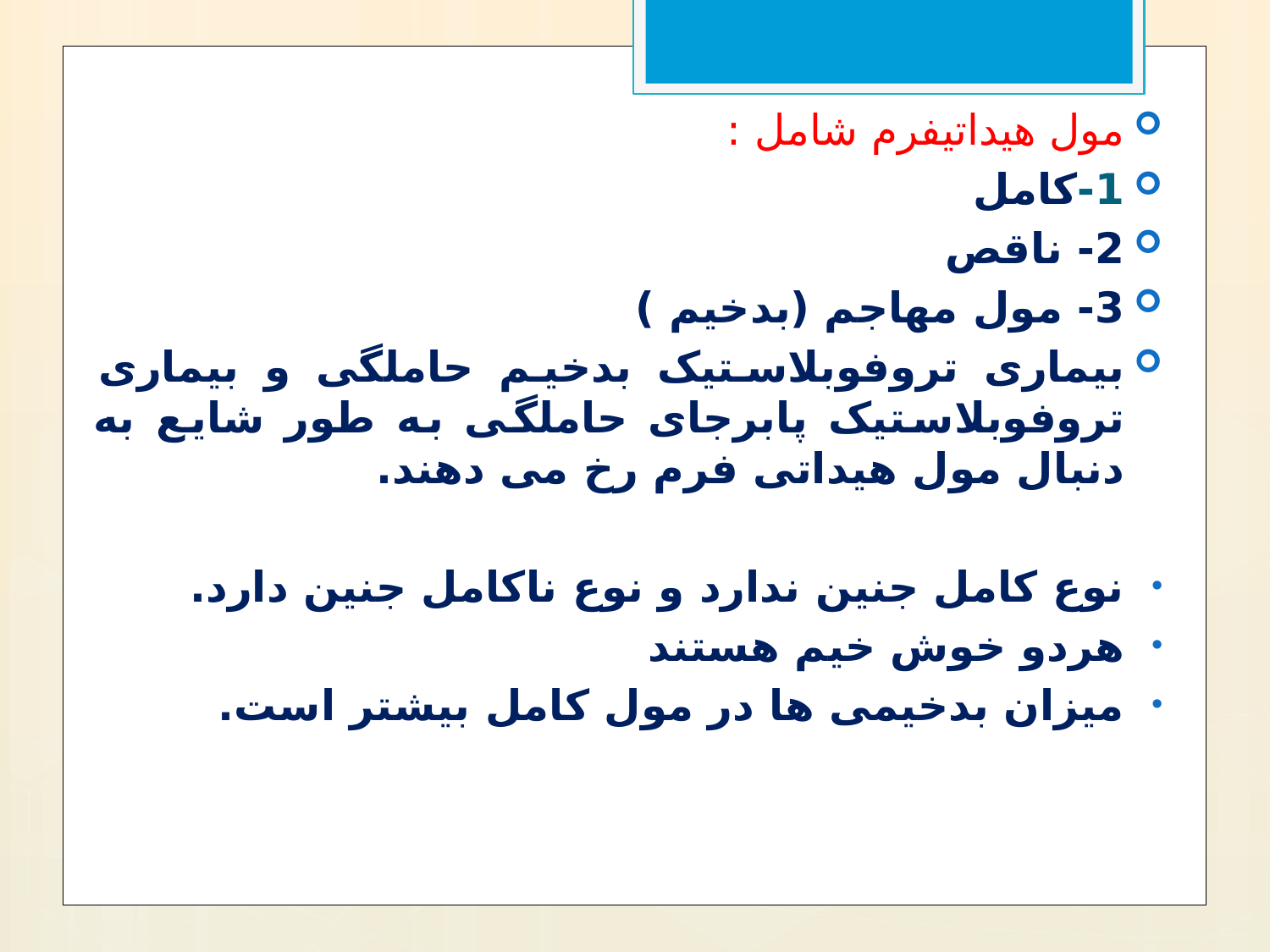

مول هیداتیفرم شامل :
1-کامل
2- ناقص
3- مول مهاجم (بدخیم )
بیماری تروفوبلاستیک بدخیم حاملگی و بیماری تروفوبلاستیک پابرجای حاملگی به طور شایع به دنبال مول هیداتی فرم رخ می دهند.

نوع کامل جنین ندارد و نوع ناکامل جنین دارد.
هردو خوش خیم هستند
میزان بدخیمی ها در مول کامل بیشتر است.